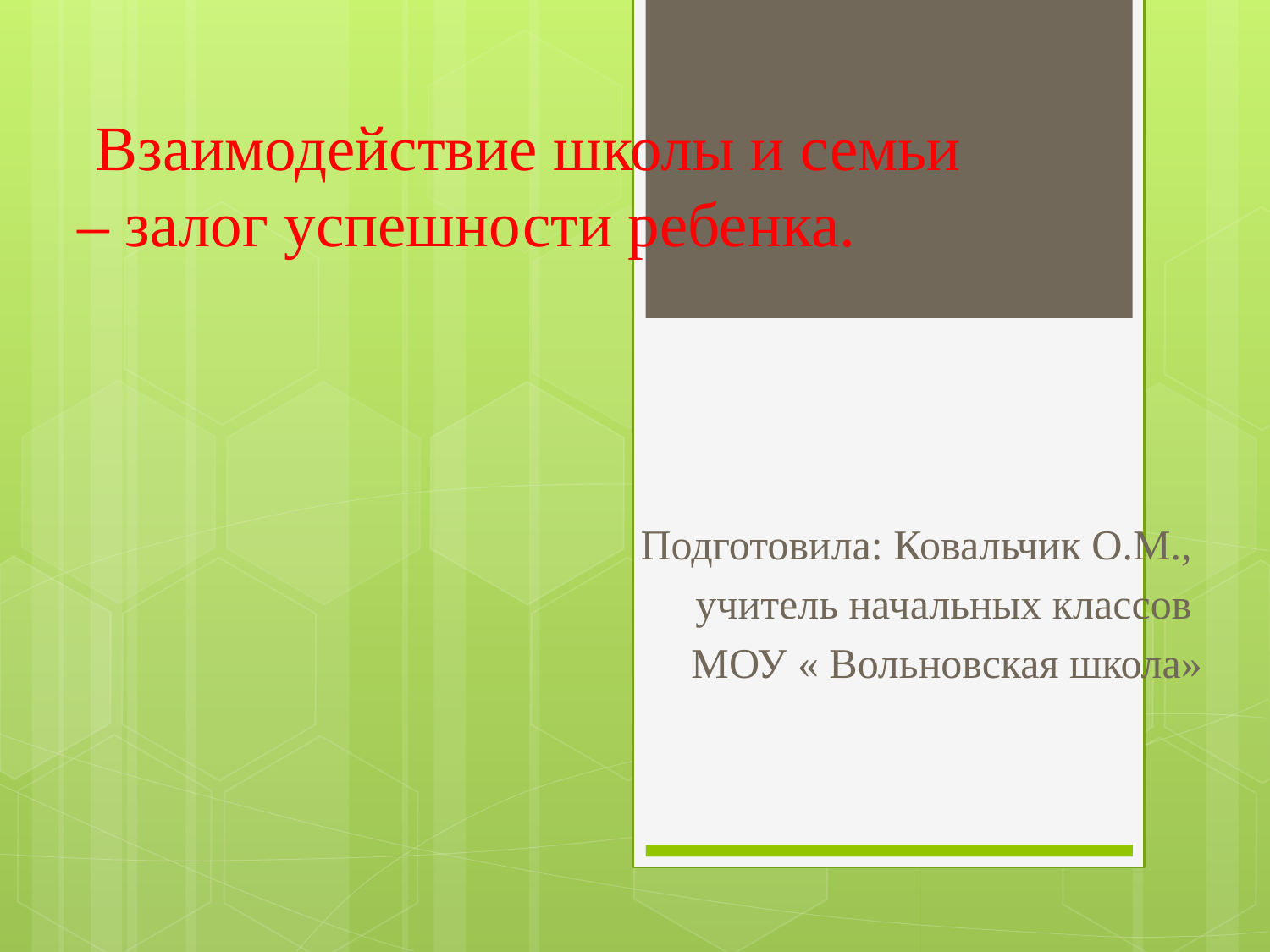

# Взаимодействие школы и семьи – залог успешности ребенка.

Подготовила: Ковальчик О.М.,
учитель начальных классов
МОУ « Вольновская школа»